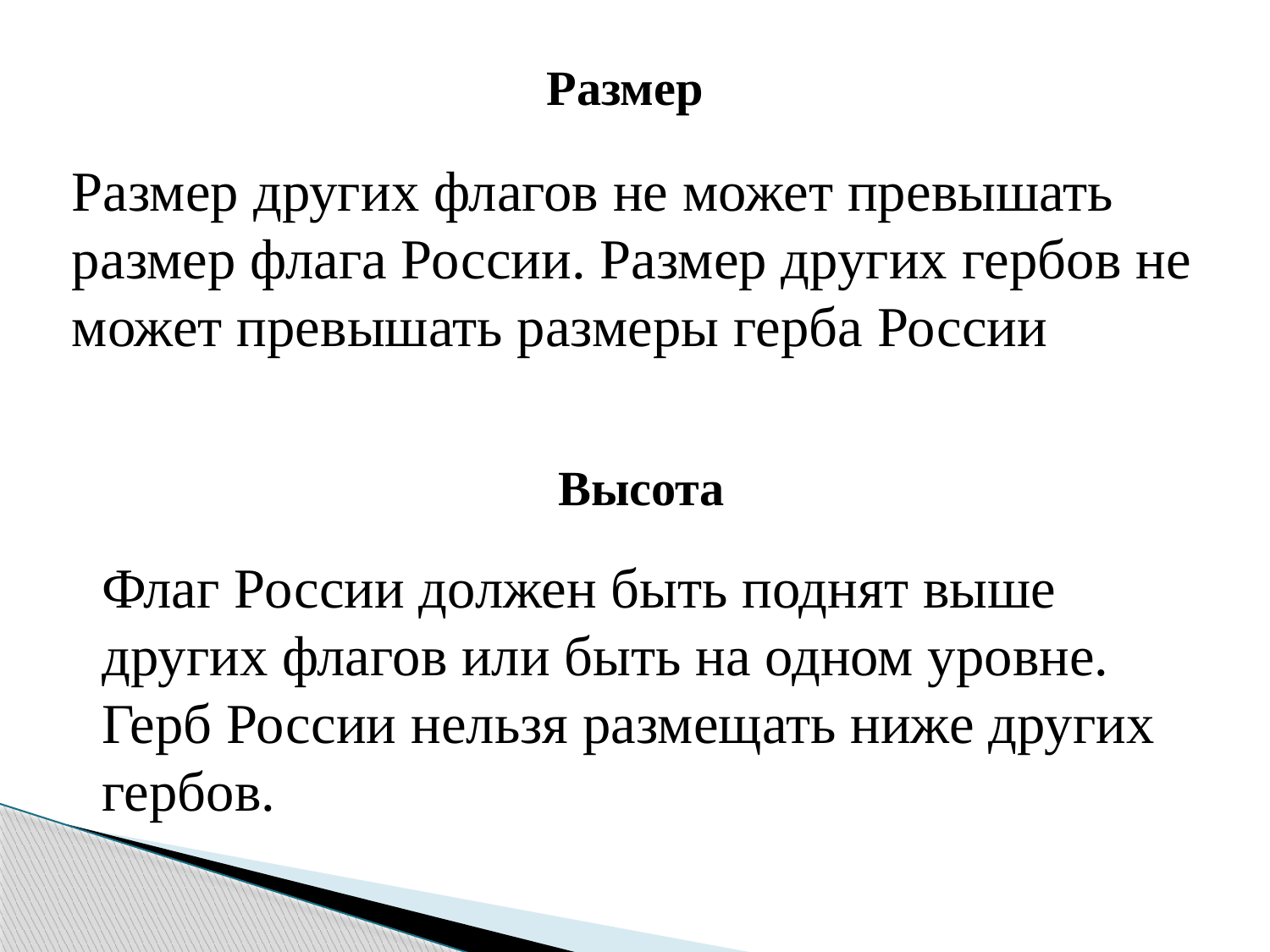

Размер
Размер других флагов не может превышать размер флага России. Размер других гербов не может превышать размеры герба России
Высота
Флаг России должен быть поднят выше других флагов или быть на одном уровне. Герб России нельзя размещать ниже других гербов.